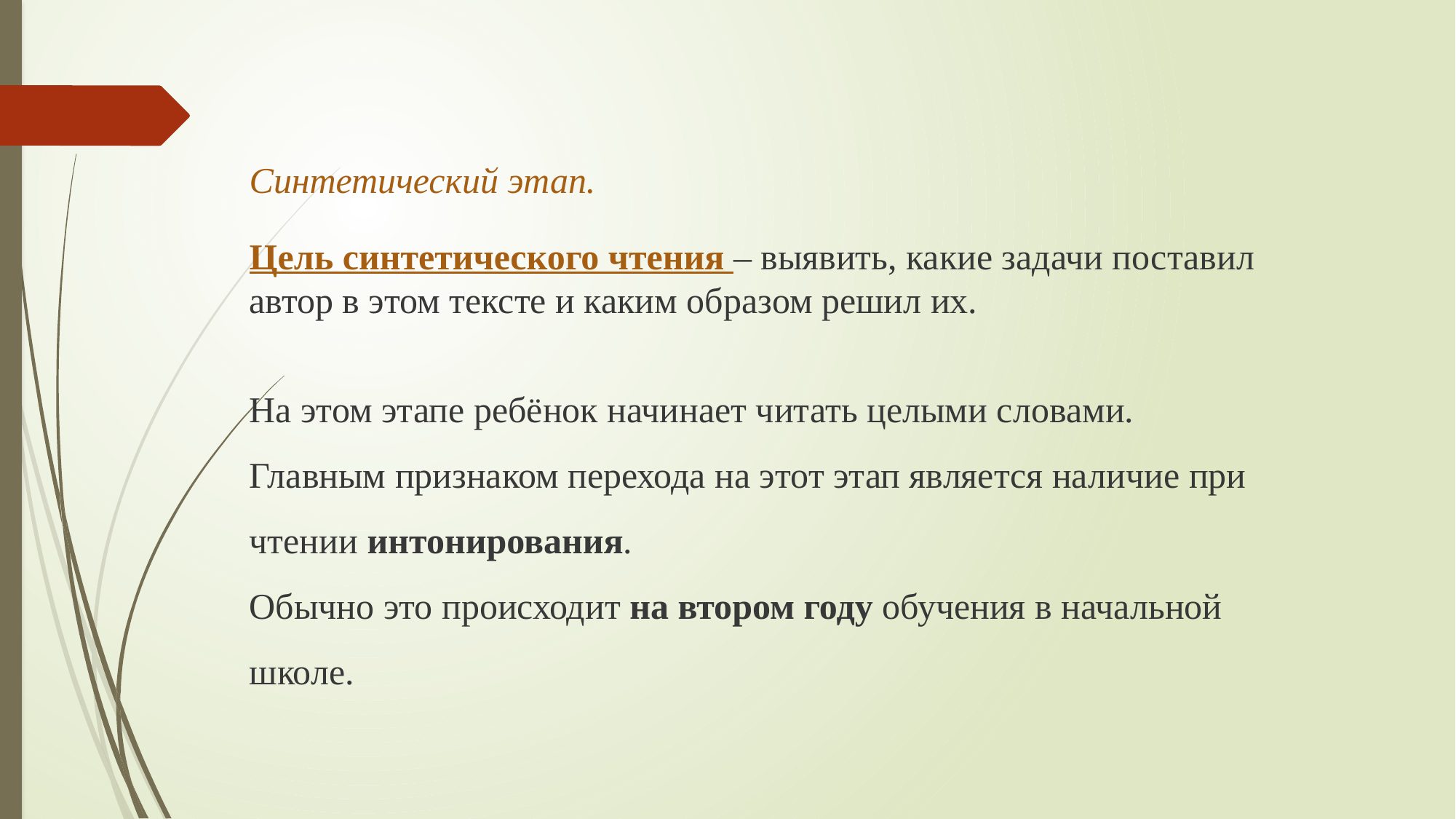

Синтетический этап.

Цель синтетического чтения – выявить, какие задачи поставил автор в этом тексте и каким образом решил их.

На этом этапе ребёнок начинает читать целыми словами.
Главным признаком перехода на этот этап является наличие при чтении интонирования.
Обычно это происходит на втором году обучения в начальной школе.